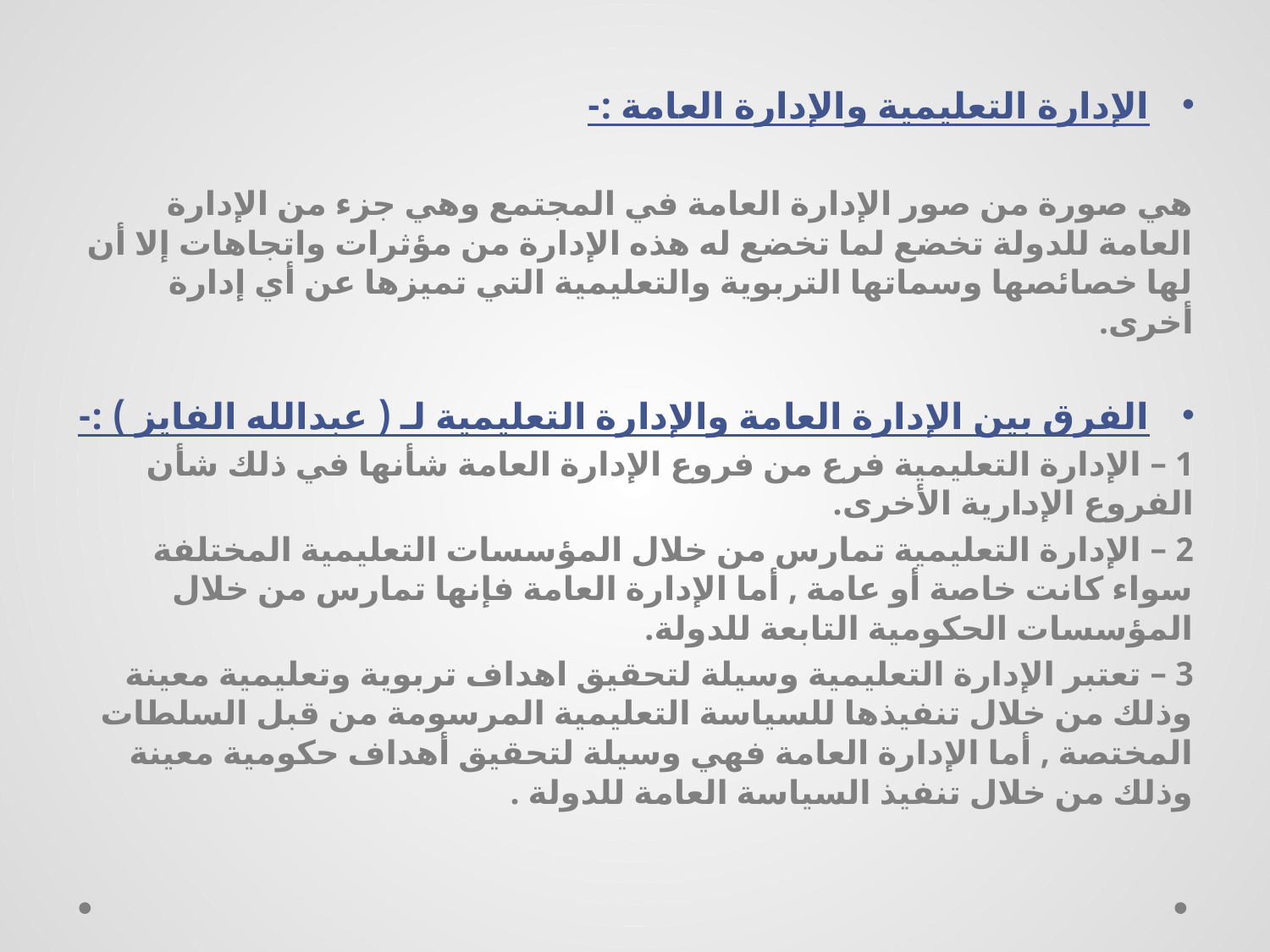

الإدارة التعليمية والإدارة العامة :-

هي صورة من صور الإدارة العامة في المجتمع وهي جزء من الإدارة العامة للدولة تخضع لما تخضع له هذه الإدارة من مؤثرات واتجاهات إلا أن لها خصائصها وسماتها التربوية والتعليمية التي تميزها عن أي إدارة أخرى.

الفرق بين الإدارة العامة والإدارة التعليمية لـ ( عبدالله الفايز ) :-
1 – الإدارة التعليمية فرع من فروع الإدارة العامة شأنها في ذلك شأن الفروع الإدارية الأخرى.
2 – الإدارة التعليمية تمارس من خلال المؤسسات التعليمية المختلفة سواء كانت خاصة أو عامة , أما الإدارة العامة فإنها تمارس من خلال المؤسسات الحكومية التابعة للدولة.
3 – تعتبر الإدارة التعليمية وسيلة لتحقيق اهداف تربوية وتعليمية معينة وذلك من خلال تنفيذها للسياسة التعليمية المرسومة من قبل السلطات المختصة , أما الإدارة العامة فهي وسيلة لتحقيق أهداف حكومية معينة وذلك من خلال تنفيذ السياسة العامة للدولة .